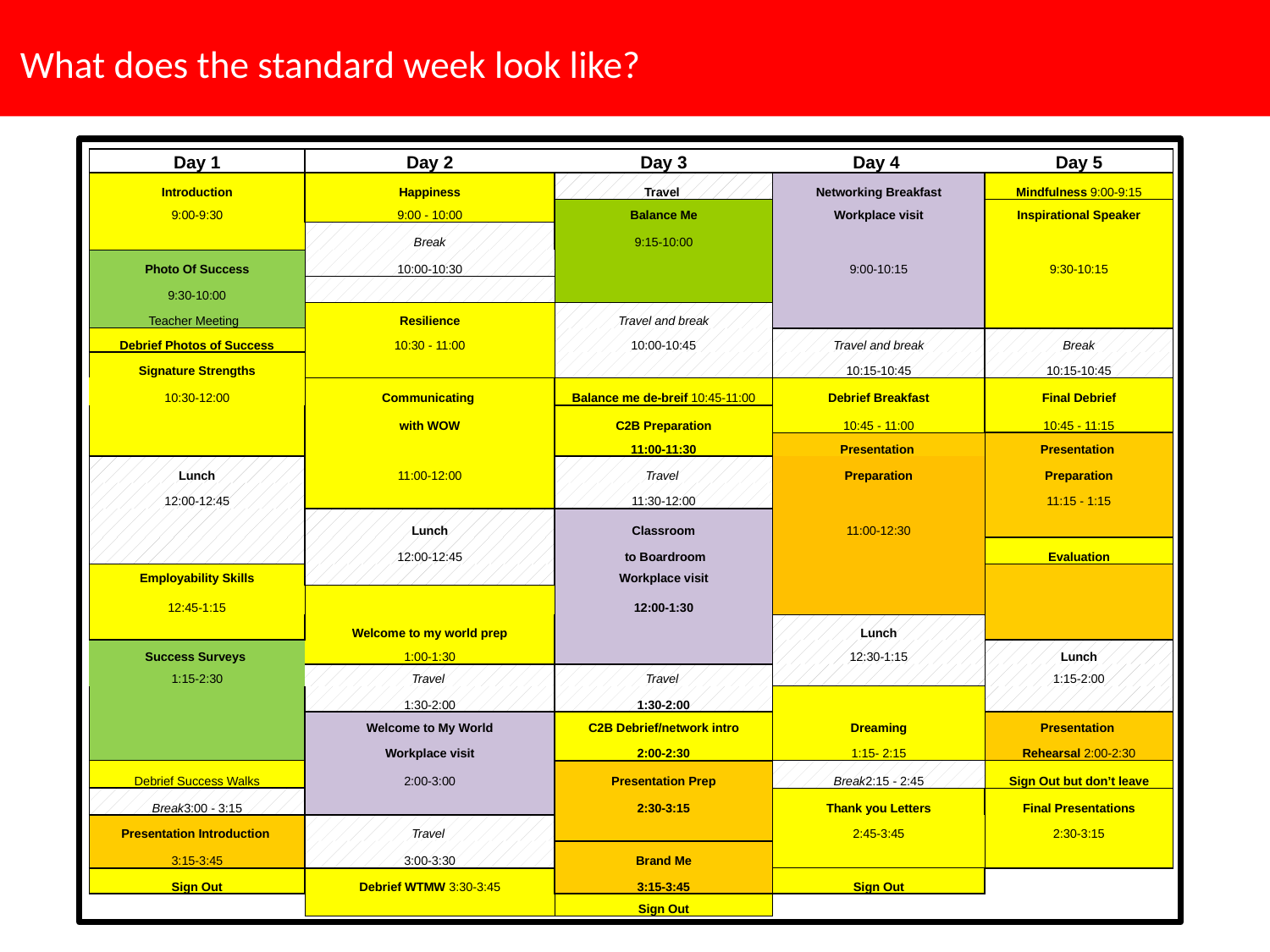

# What does the standard week look like?

| Day 1 | Day 2 | Day 3 | Day 4 | Day 5 |
| --- | --- | --- | --- | --- |
| Introduction | Happiness | Travel | Networking Breakfast | Mindfulness 9:00-9:15 |
| 9:00-9:30 | 9:00 - 10:00 | Balance Me | Workplace visit | Inspirational Speaker |
|  | Break | 9:15-10:00 |  |  |
| Photo Of Success | 10:00-10:30 |  | 9:00-10:15 | 9:30-10:15 |
| 9:30-10:00 |  |  |  |  |
| Teacher Meeting | Resilience | Travel and break |  |  |
| Debrief Photos of Success | 10:30 - 11:00 | 10:00-10:45 | Travel and break | Break |
| Signature Strengths |  |  | 10:15-10:45 | 10:15-10:45 |
| 10:30-12:00 | Communicating | Balance me de-breif 10:45-11:00 | Debrief Breakfast | Final Debrief |
|  | with WOW | C2B Preparation | 10:45 - 11:00 | 10:45 - 11:15 |
|  |  | 11:00-11:30 | Presentation | Presentation |
| Lunch | 11:00-12:00 | Travel | Preparation | Preparation |
| 12:00-12:45 |  | 11:30-12:00 |  | 11:15 - 1:15 |
|  | Lunch | Classroom | 11:00-12:30 |  |
|  | 12:00-12:45 | to Boardroom |  | Evaluation |
| Employability Skills |  | Workplace visit |  |  |
| 12:45-1:15 |  | 12:00-1:30 |  |  |
|  | Welcome to my world prep |  | Lunch |  |
| Success Surveys | 1:00-1:30 |  | 12:30-1:15 | Lunch |
| 1:15-2:30 | Travel | Travel |  | 1:15-2:00 |
|  | 1:30-2:00 | 1:30-2:00 |  |  |
|  | Welcome to My World | C2B Debrief/network intro | Dreaming | Presentation |
|  | Workplace visit | 2:00-2:30 | 1:15- 2:15 | Rehearsal 2:00-2:30 |
| Debrief Success Walks | 2:00-3:00 | Presentation Prep | Break2:15 - 2:45 | Sign Out but don’t leave |
| Break3:00 - 3:15 |  | 2:30-3:15 | Thank you Letters | Final Presentations |
| Presentation Introduction | Travel |  | 2:45-3:45 | 2:30-3:15 |
| 3:15-3:45 | 3:00-3:30 | Brand Me |  |  |
| Sign Out | Debrief WTMW 3:30-3:45 | 3:15-3:45 | Sign Out |  |
|  |  | Sign Out |  |  |